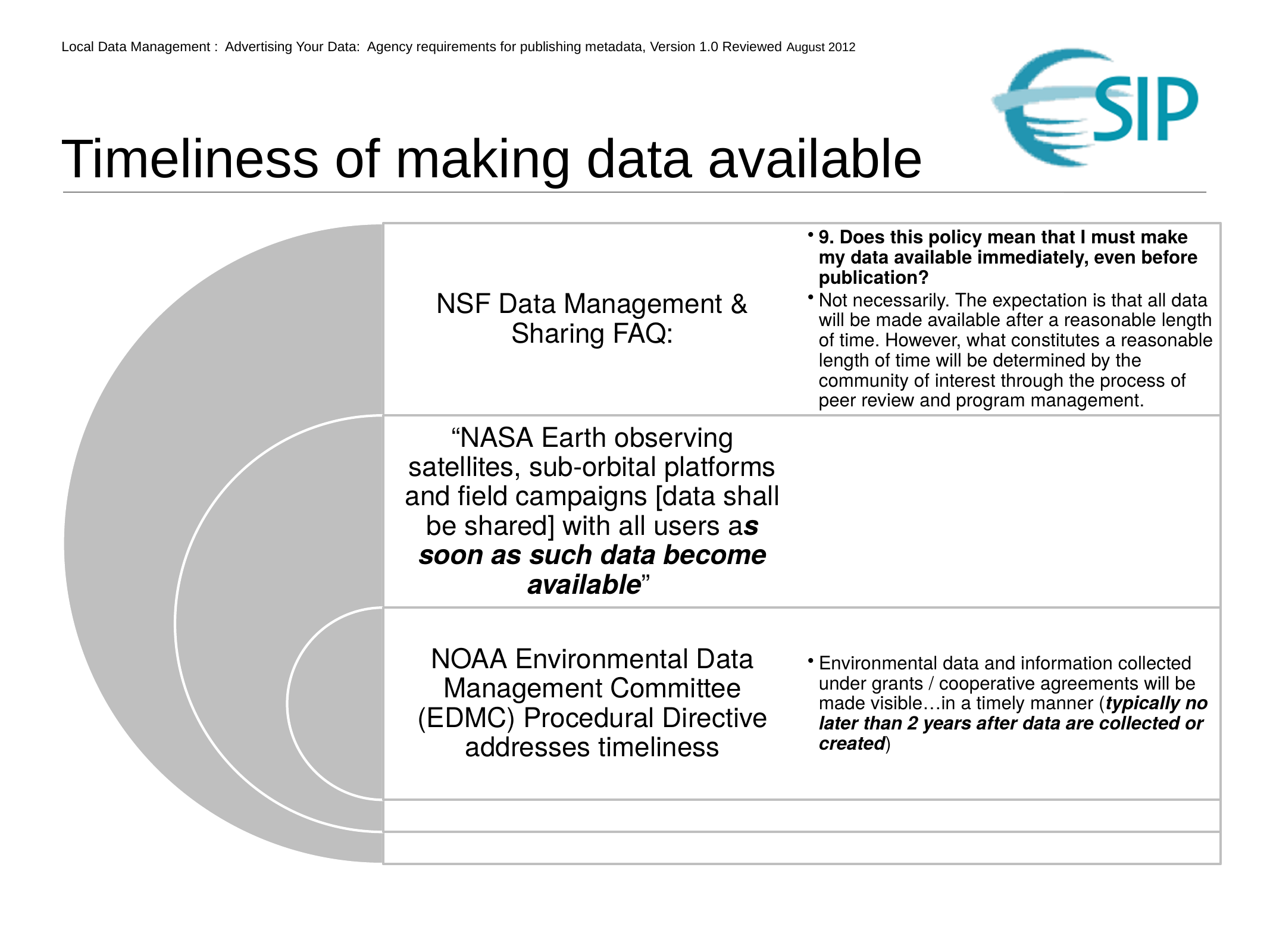

# Timeliness of making data available
NSF Data Management & Sharing FAQ:
“NASA Earth observing satellites, sub-orbital platforms and field campaigns [data shall be shared] with all users as soon as such data become available”
NOAA Environmental Data Management Committee (EDMC) Procedural Directive addresses timeliness
9. Does this policy mean that I must make my data available immediately, even before publication?
Not necessarily. The expectation is that all data will be made available after a reasonable length of time. However, what constitutes a reasonable length of time will be determined by the community of interest through the process of peer review and program management.
Environmental data and information collected under grants / cooperative agreements will be made visible…in a timely manner (typically no later than 2 years after data are collected or created)